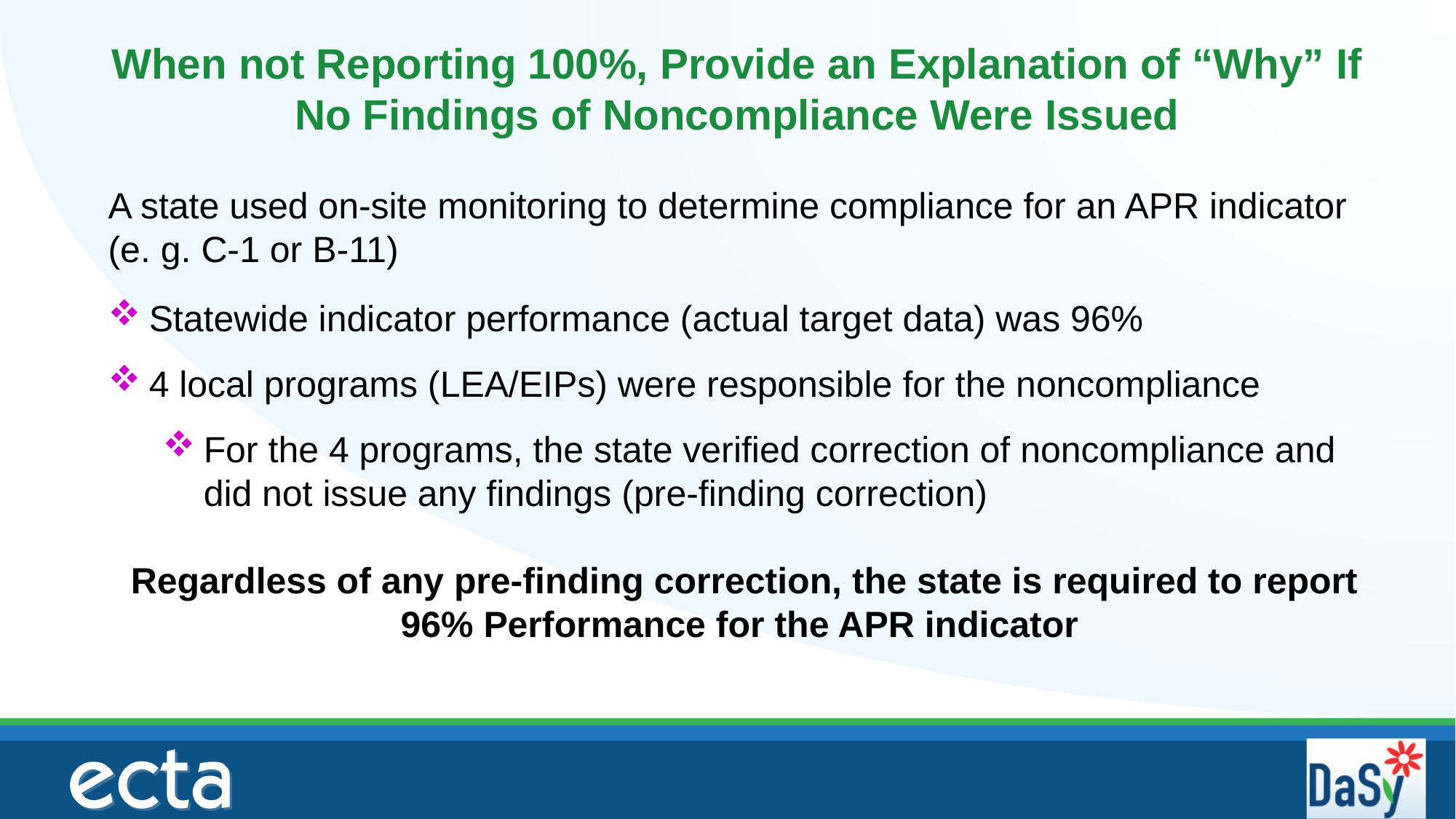

When not Reporting 100%, Provide an Explanation of “Why” If No Findings of Noncompliance Were Issued

A state used on-site monitoring to determine compliance for an APR indicator (e. g. C-1 or B-11)

Statewide indicator performance (actual target data) was 96%

4 local programs (LEA/EIPs) were responsible for the noncompliance

For the 4 programs, the state verified correction of noncompliance and did not issue any findings (pre-finding correction)

Regardless of any pre-finding correction, the state is required to report 96% Performance for the APR indicator